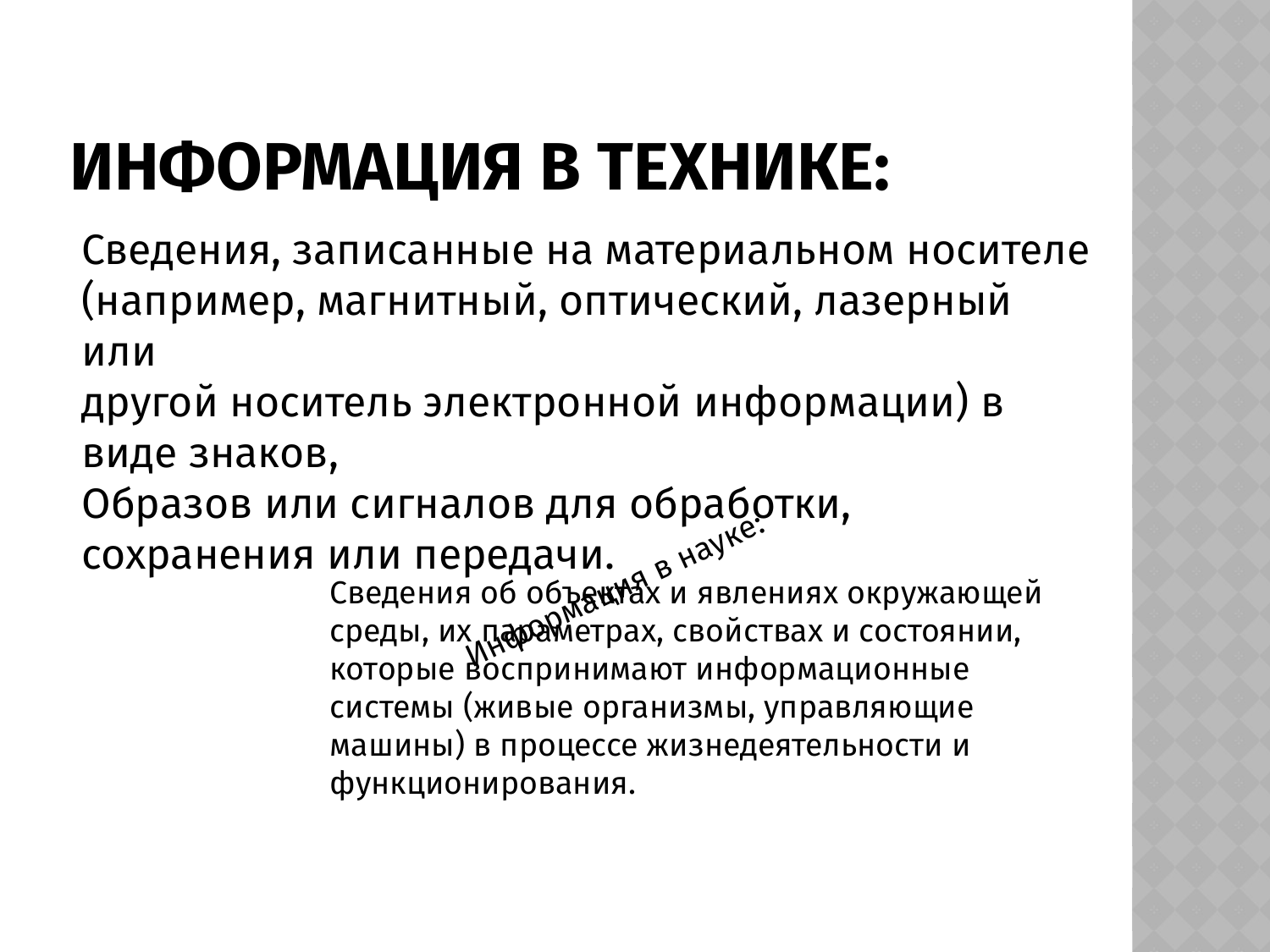

# Информация в технике:
Сведения, записанные на материальном носителе
(например, магнитный, оптический, лазерный или
другой носитель электронной информации) в виде знаков,
Образов или сигналов для обработки,
сохранения или передачи.
Информация в науке:
Сведения об объектах и явлениях окружающей среды, их параметрах, свойствах и состоянии, которые воспринимают информационные системы (живые организмы, управляющие машины) в процессе жизнедеятельности и функционирования.